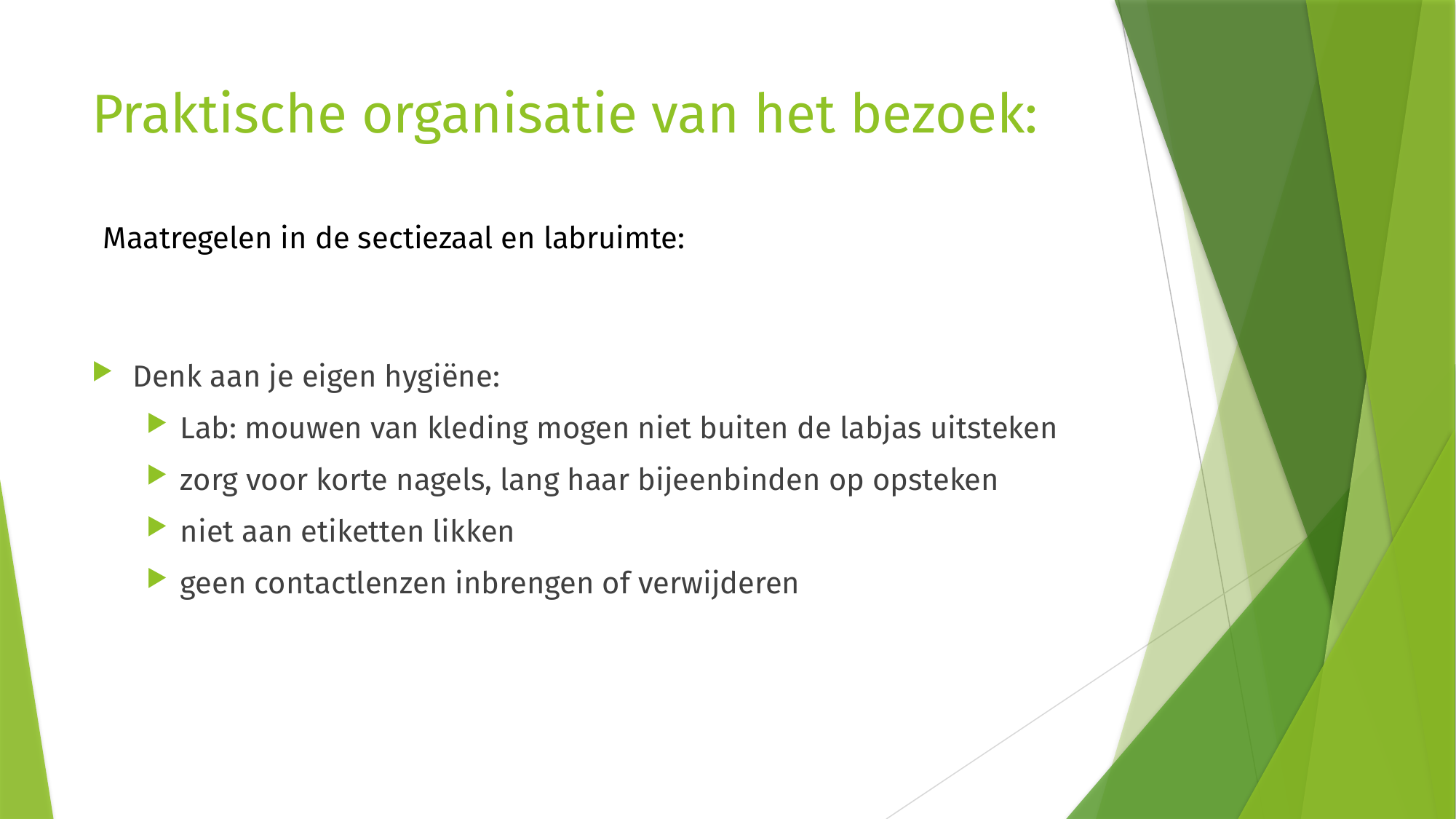

# Praktische organisatie van het bezoek:
Maatregelen in de sectiezaal en labruimte:

Denk aan je eigen hygiëne:
Lab: mouwen van kleding mogen niet buiten de labjas uitsteken
zorg voor korte nagels, lang haar bijeenbinden op opsteken
niet aan etiketten likken
geen contactlenzen inbrengen of verwijderen